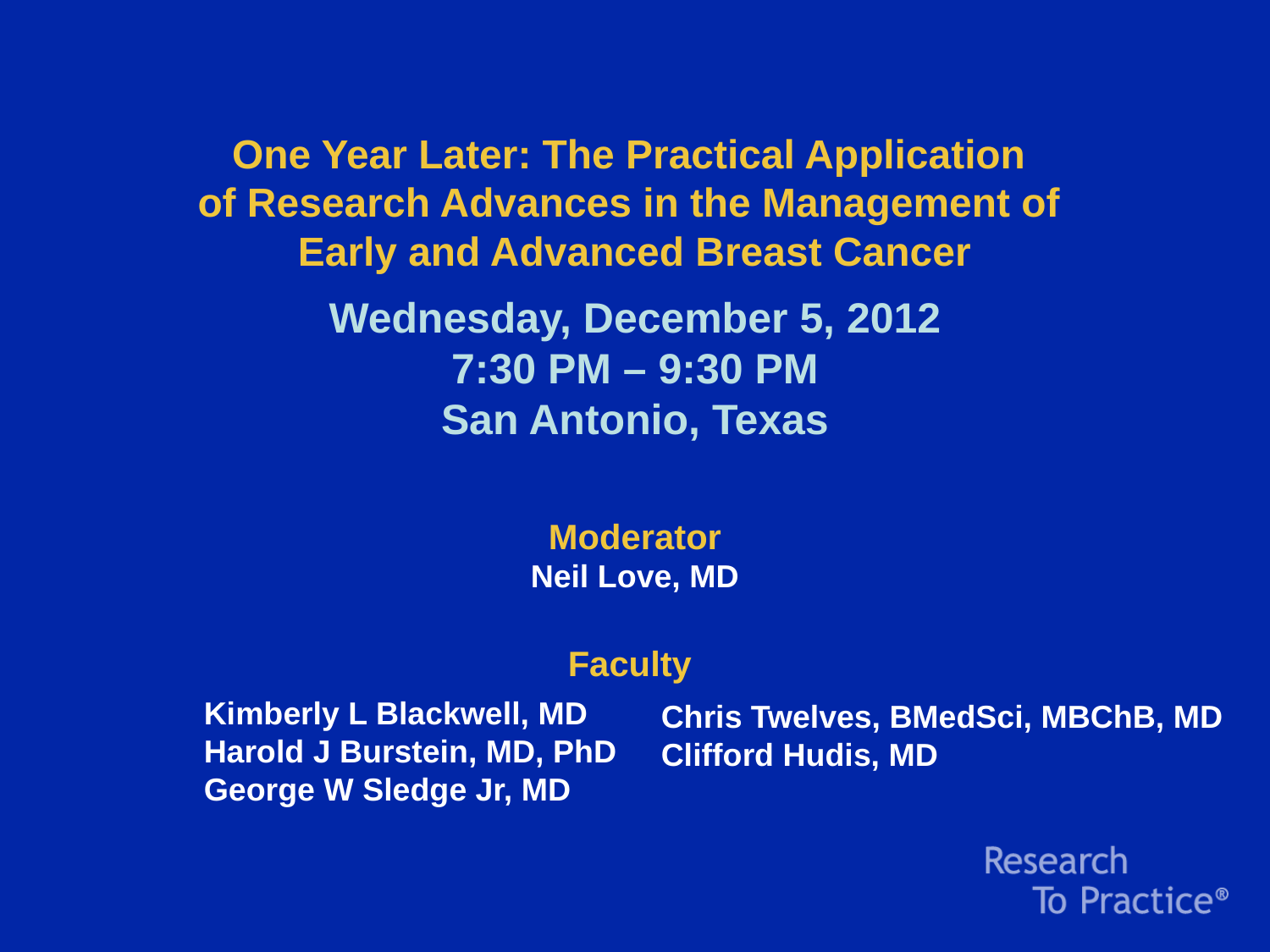

One Year Later: The Practical Application
of Research Advances in the Management of
Early and Advanced Breast Cancer
Wednesday, December 5, 2012
7:30 PM – 9:30 PM
San Antonio, Texas
Moderator
Neil Love, MD
Faculty
Kimberly L Blackwell, MD
Harold J Burstein, MD, PhD
George W Sledge Jr, MD
Chris Twelves, BMedSci, MBChB, MD
Clifford Hudis, MD